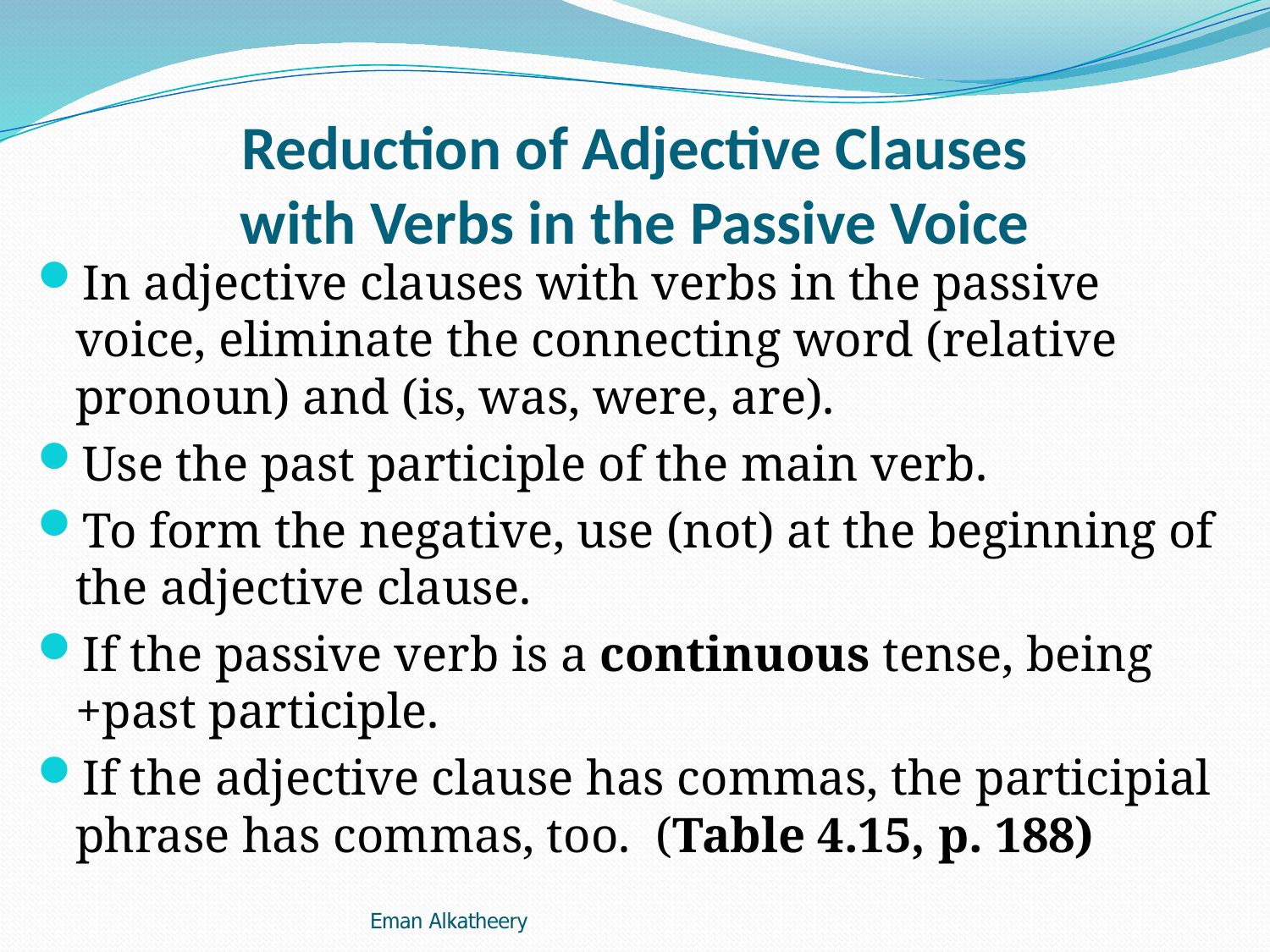

# Reduction of Adjective Clauses with Verbs in the Passive Voice
In adjective clauses with verbs in the passive voice, eliminate the connecting word (relative pronoun) and (is, was, were, are).
Use the past participle of the main verb.
To form the negative, use (not) at the beginning of the adjective clause.
If the passive verb is a continuous tense, being +past participle.
If the adjective clause has commas, the participial phrase has commas, too.  (Table 4.15, p. 188)

Eman Alkatheery